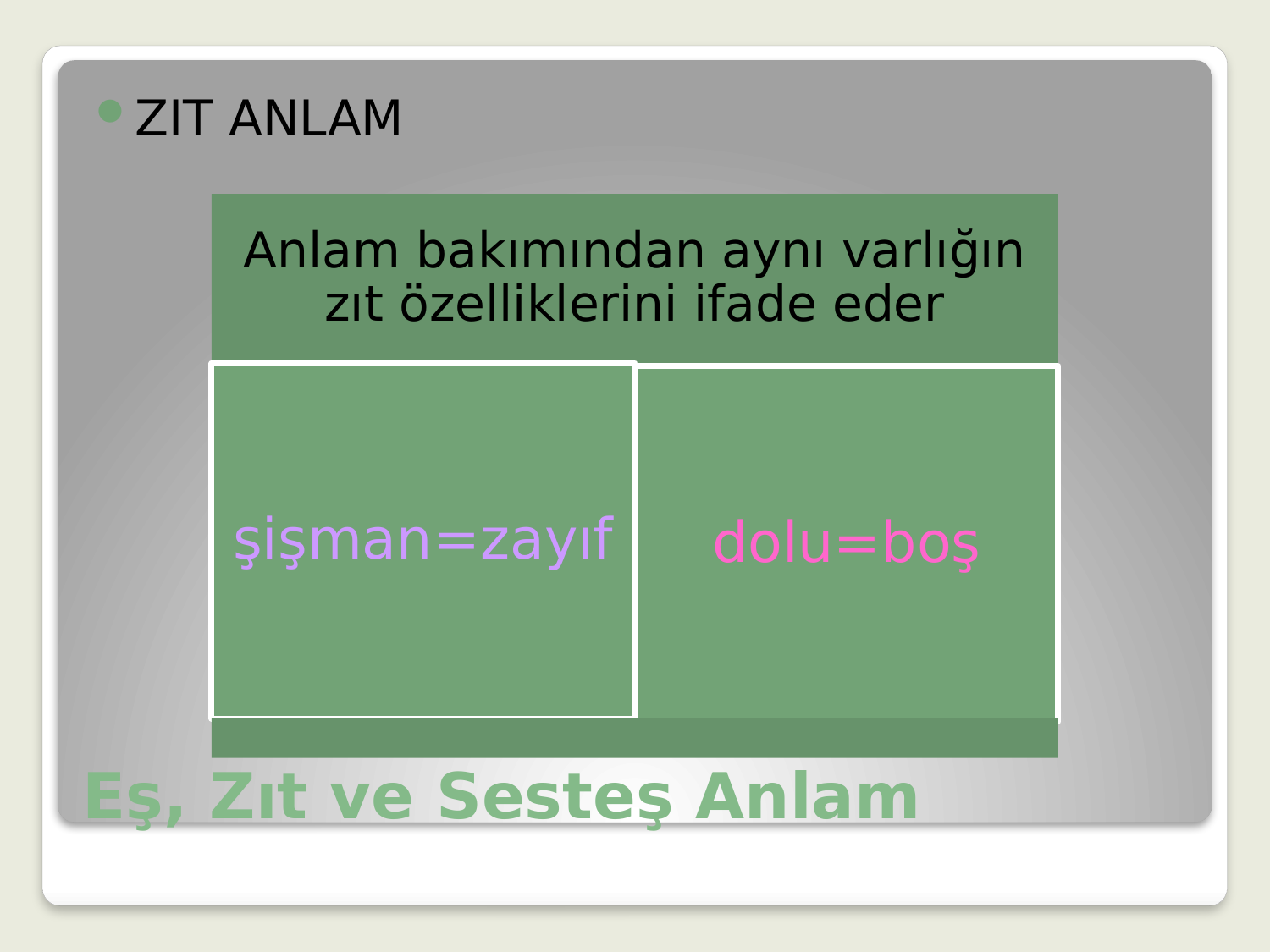

ZIT ANLAM

Anlam bakımından aynı varlığın zıt özelliklerini ifade eder
şişman=zayıf
dolu=boş
# Eş, Zıt ve Sesteş Anlam